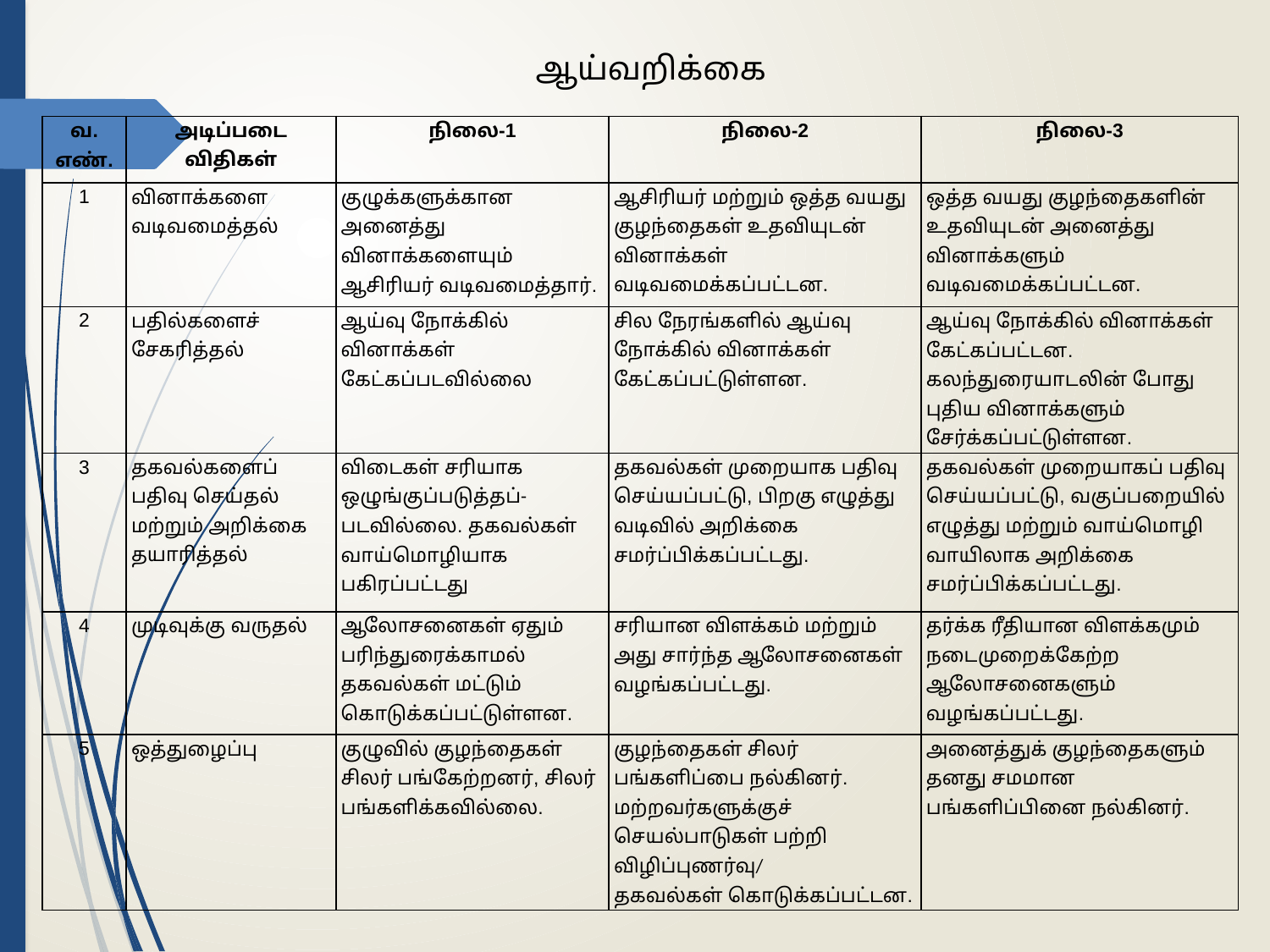

ஆய்வறிக்கை
| வ. எண். | அடிப்படை விதிகள் | நிலை-1 | நிலை-2 | நிலை-3 |
| --- | --- | --- | --- | --- |
| 1 | வினாக்களை வடிவமைத்தல் | குழுக்களுக்கான அனைத்து வினாக்களையும் ஆசிரியர் வடிவமைத்தார். | ஆசிரியர் மற்றும் ஒத்த வயது குழந்தைகள் உதவியுடன் வினாக்கள் வடிவமைக்கப்பட்டன. | ஒத்த வயது குழந்தைகளின் உதவியுடன் அனைத்து வினாக்களும் வடிவமைக்கப்பட்டன. |
| 2 | பதில்களைச் சேகரித்தல் | ஆய்வு நோக்கில் வினாக்கள் கேட்கப்படவில்லை | சில நேரங்களில் ஆய்வு நோக்கில் வினாக்கள் கேட்கப்பட்டுள்ளன. | ஆய்வு நோக்கில் வினாக்கள் கேட்கப்பட்டன. கலந்துரையாடலின் போது புதிய வினாக்களும் சேர்க்கப்பட்டுள்ளன. |
| 3 | தகவல்களைப் பதிவு செய்தல் மற்றும் அறிக்கை தயாரித்தல் | விடைகள் சரியாக ஒழுங்குப்படுத்தப்-படவில்லை. தகவல்கள் வாய்மொழியாக பகிரப்பட்டது | தகவல்கள் முறையாக பதிவு செய்யப்பட்டு, பிறகு எழுத்து வடிவில் அறிக்கை சமர்ப்பிக்கப்பட்டது. | தகவல்கள் முறையாகப் பதிவு செய்யப்பட்டு, வகுப்பறையில் எழுத்து மற்றும் வாய்மொழி வாயிலாக அறிக்கை சமர்ப்பிக்கப்பட்டது. |
| 4 | முடிவுக்கு வருதல் | ஆலோசனைகள் ஏதும் பரிந்துரைக்காமல் தகவல்கள் மட்டும் கொடுக்கப்பட்டுள்ளன. | சரியான விளக்கம் மற்றும் அது சார்ந்த ஆலோசனைகள் வழங்கப்பட்டது. | தர்க்க ரீதியான விளக்கமும் நடைமுறைக்கேற்ற ஆலோசனைகளும் வழங்கப்பட்டது. |
| 5 | ஒத்துழைப்பு | குழுவில் குழந்தைகள் சிலர் பங்கேற்றனர், சிலர் பங்களிக்கவில்லை. | குழந்தைகள் சிலர் பங்களிப்பை நல்கினர். மற்றவர்களுக்குச் செயல்பாடுகள் பற்றி விழிப்புணர்வு/ தகவல்கள் கொடுக்கப்பட்டன. | அனைத்துக் குழந்தைகளும் தனது சமமான பங்களிப்பினை நல்கினர். |